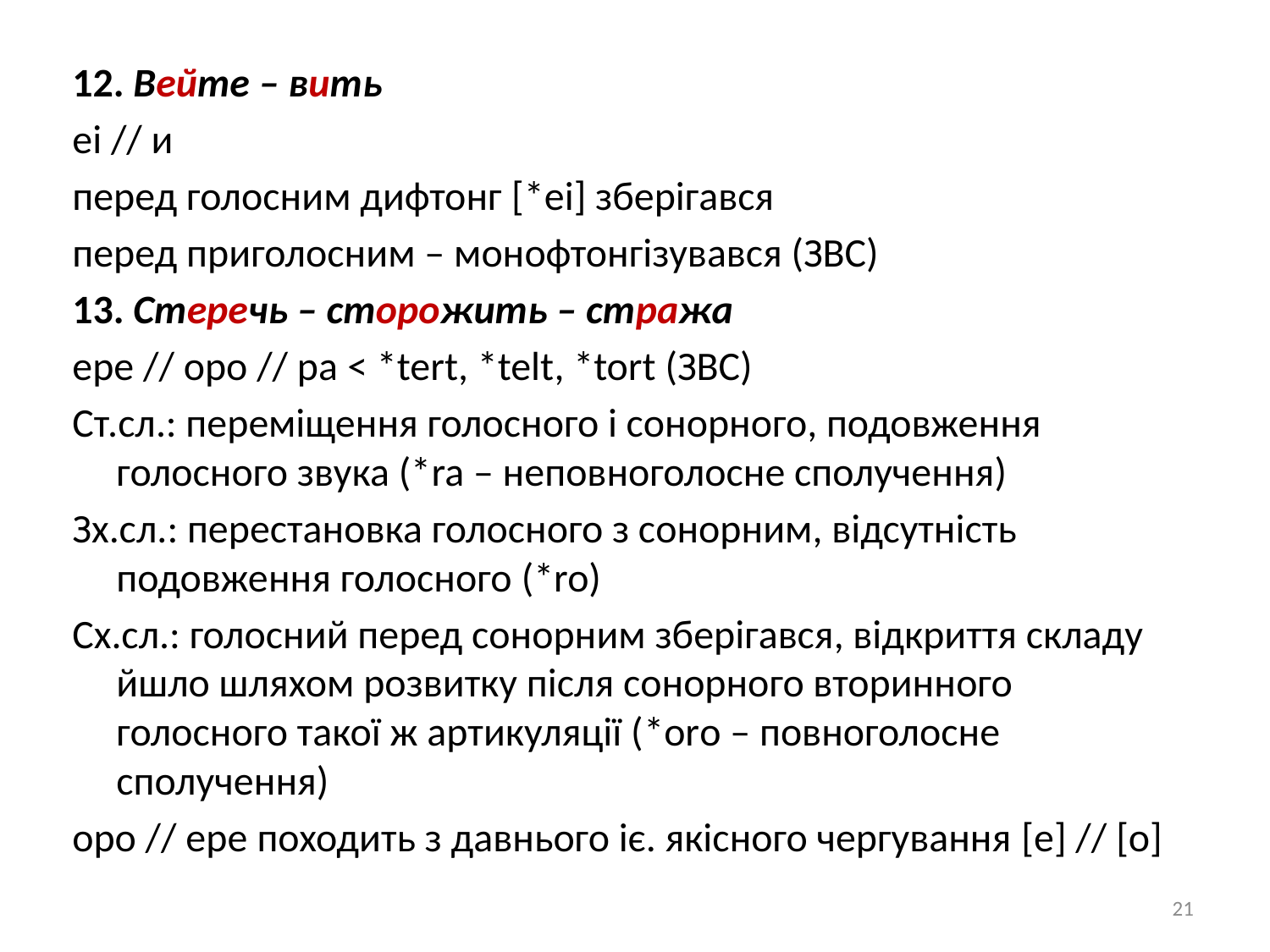

12. Вейте – вить
еі // и
перед голосним дифтонг [*ei] зберігався
перед приголосним – монофтонгізувався (ЗВС)
13. Стеречь – сторожить – стража
ере // оро // ра < *tert, *telt, *tort (ЗВС)
Ст.сл.: переміщення голосного і сонорного, подовження голосного звука (*ra – неповноголосне сполучення)
Зх.сл.: перестановка голосного з сонорним, відсутність подовження голосного (*ro)
Сх.сл.: голосний перед сонорним зберігався, відкриття складу йшло шляхом розвитку після сонорного вторинного голосного такої ж артикуляції (*оrо – повноголосне сполучення)
оро // ере походить з давнього іє. якісного чергування [е] // [о]
21